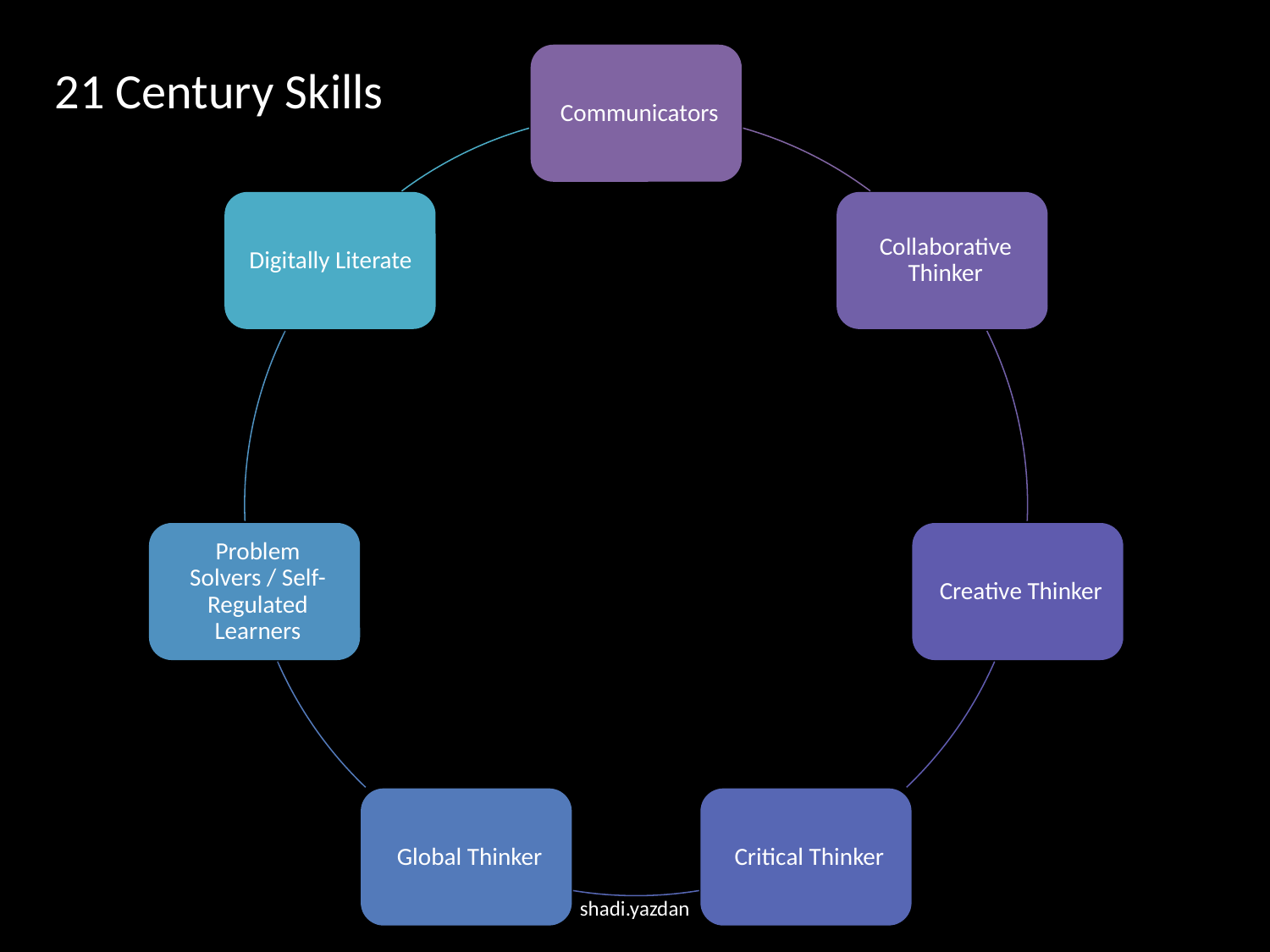

Communicators
Collaborative Thinker
Creative Thinker
Critical Thinker
Global Thinker
Problem Solvers / Self-Regulated Learners
Digitally Literate
21 Century Skills
shadi.yazdan